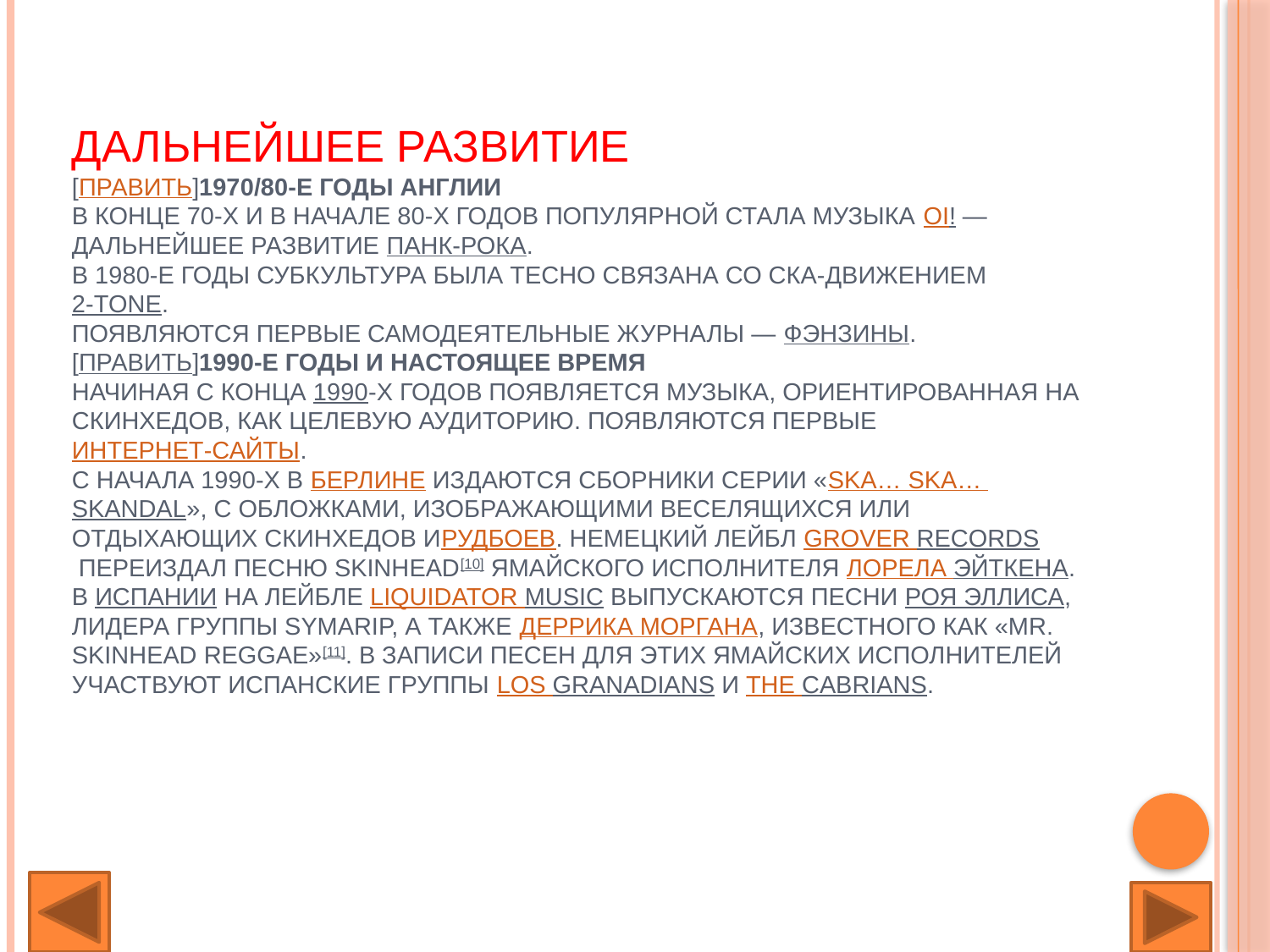

# Дальнейшее развитие [править]1970/80-е годы Англии В конце 70-х и в начале 80-х годов популярной стала музыка Oi! — дальнейшее развитие панк-рока. В 1980-е годы субкультура была тесно связана со ска-движением 2-Tone. Появляются первые самодеятельные журналы — фэнзины. [править]1990-е годы и настоящее время Начиная с конца 1990-х годов появляется музыка, ориентированная на скинхедов, как целевую аудиторию. Появляются первые Интернет-сайты. С начала 1990-х в Берлине издаются сборники серии «Ska… Ska… Skandal», с обложками, изображающими веселящихся или отдыхающих скинхедов ирудбоев. Немецкий лейбл Grover Records переиздал песню Skinhead[10] ямайского исполнителя Лорела Эйткена. В Испании на лейбле Liquidator Music выпускаются песни Роя Эллиса, лидера группы Symarip, а также Деррика Моргана, известного как «Mr. Skinhead Reggae»[11]. В записи песен для этих ямайских исполнителей участвуют испанские группы Los Granadians и The Cabrians.